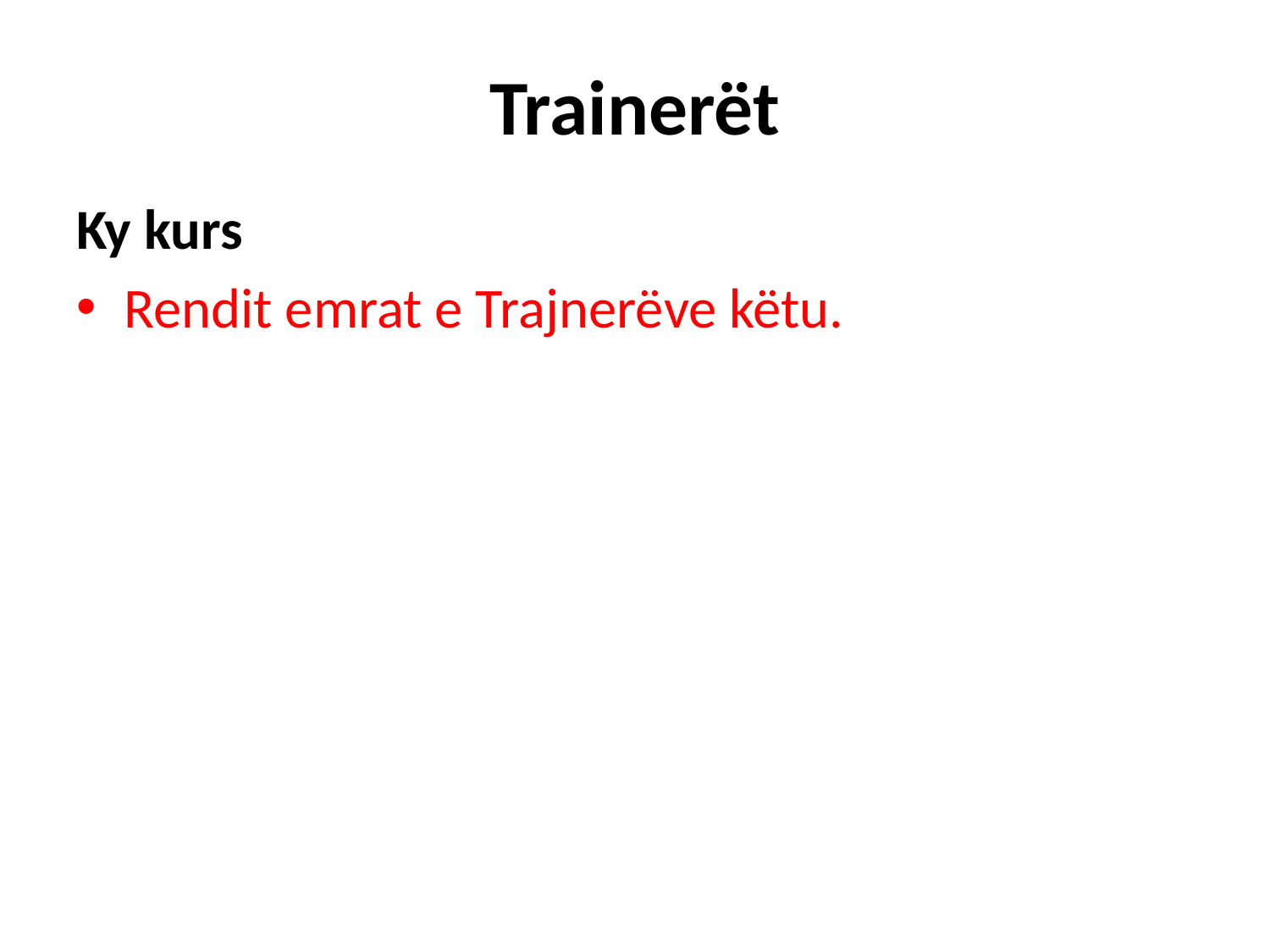

# Trainerët
Ky kurs
Rendit emrat e Trajnerëve këtu.